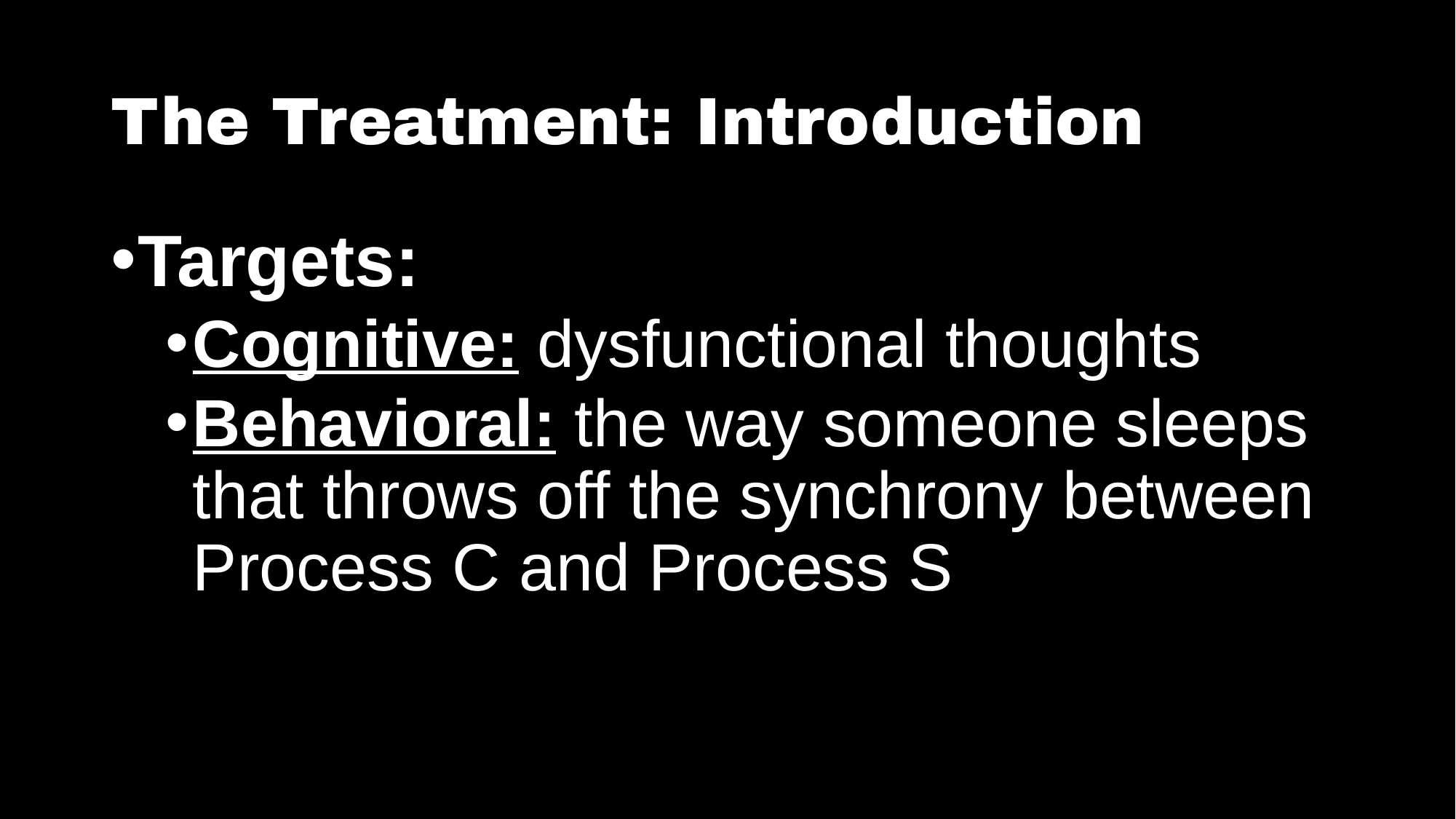

# The Treatment: Introduction
Targets:
Cognitive: dysfunctional thoughts
Behavioral: the way someone sleeps that throws off the synchrony between Process C and Process S